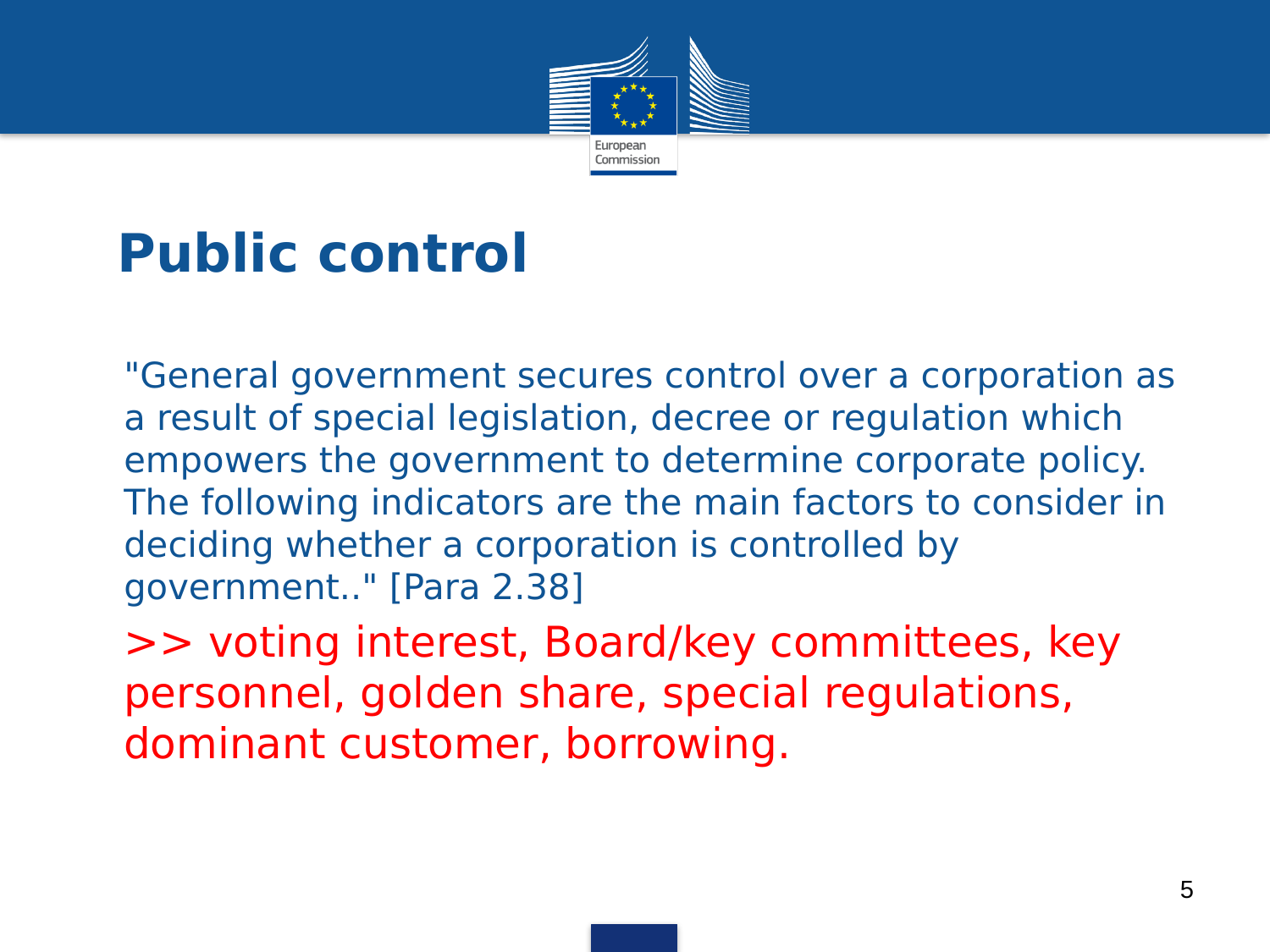

# Public control
"General government secures control over a corporation as a result of special legislation, decree or regulation which empowers the government to determine corporate policy. The following indicators are the main factors to consider in deciding whether a corporation is controlled by government.." [Para 2.38]
>> voting interest, Board/key committees, key personnel, golden share, special regulations, dominant customer, borrowing.
5